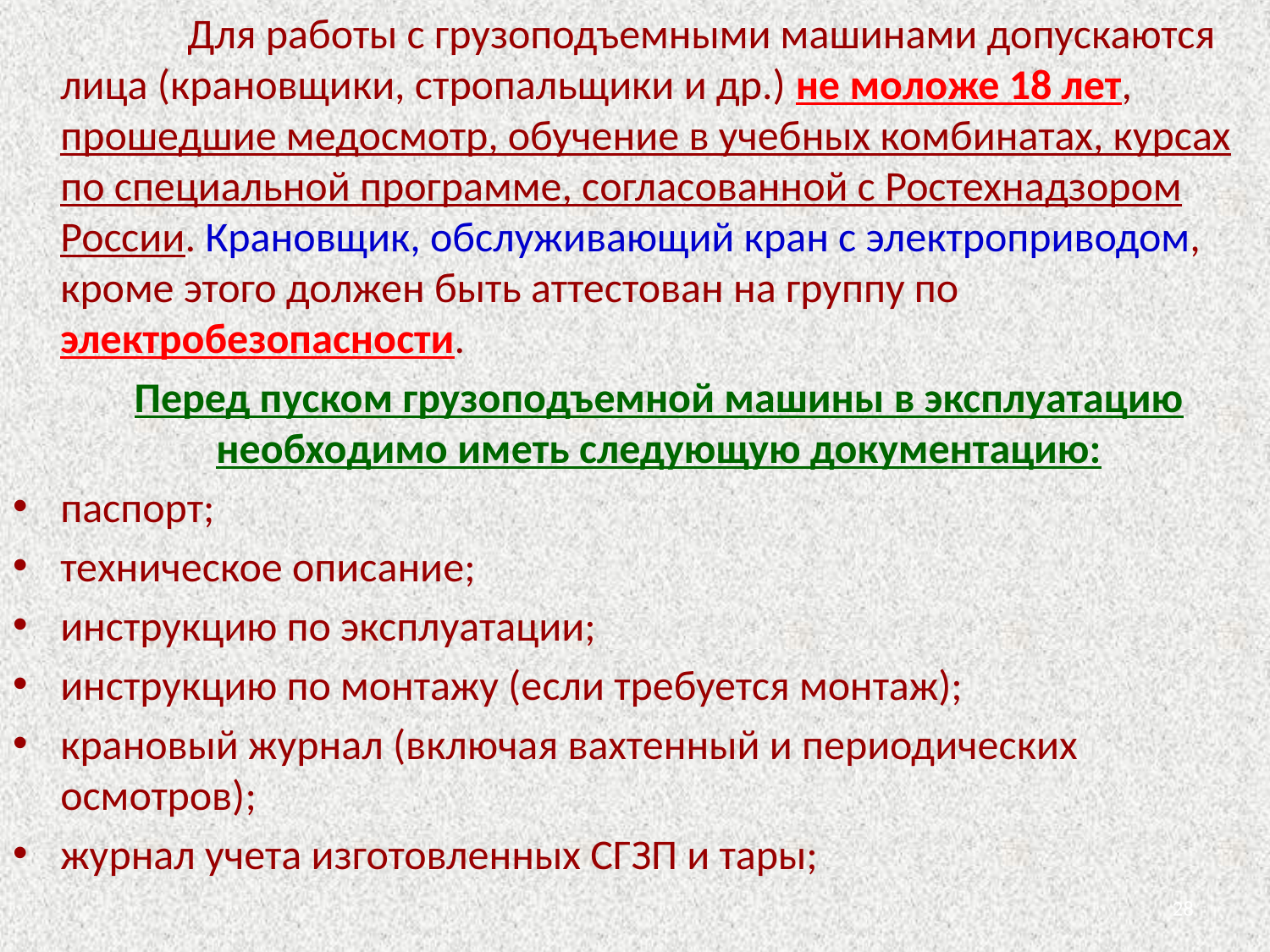

Для работы с грузоподъемными машинами допускаются лица (крановщики, стропальщики и др.) не моложе 18 лет, прошедшие медосмотр, обучение в учебных комбинатах, курсах по специальной программе, согласованной с Ростехнадзором России. Крановщик, обслуживающий кран с электроприводом, кроме этого должен быть аттестован на группу по электробезопасности.
	Перед пуском грузоподъемной машины в эксплуатацию необходимо иметь следующую документацию:
паспорт;
техническое описание;
инструкцию по эксплуатации;
инструкцию по монтажу (если требуется монтаж);
крановый журнал (включая вахтенный и периодических осмотров);
журнал учета изготовленных СГЗП и тары;

28